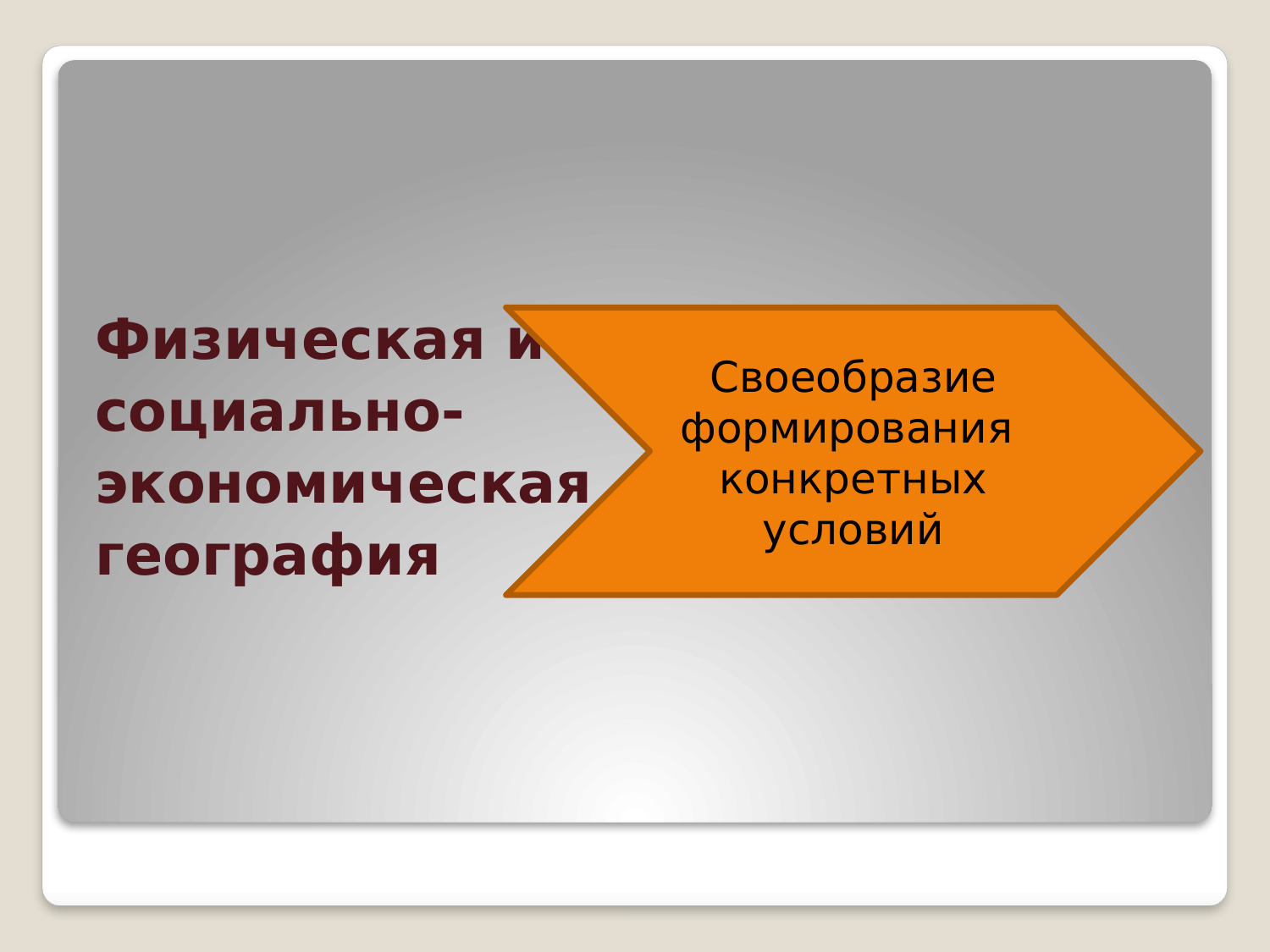

Физическая и
социально-
экономическая
география
Своеобразие формирования  конкретных условий
#